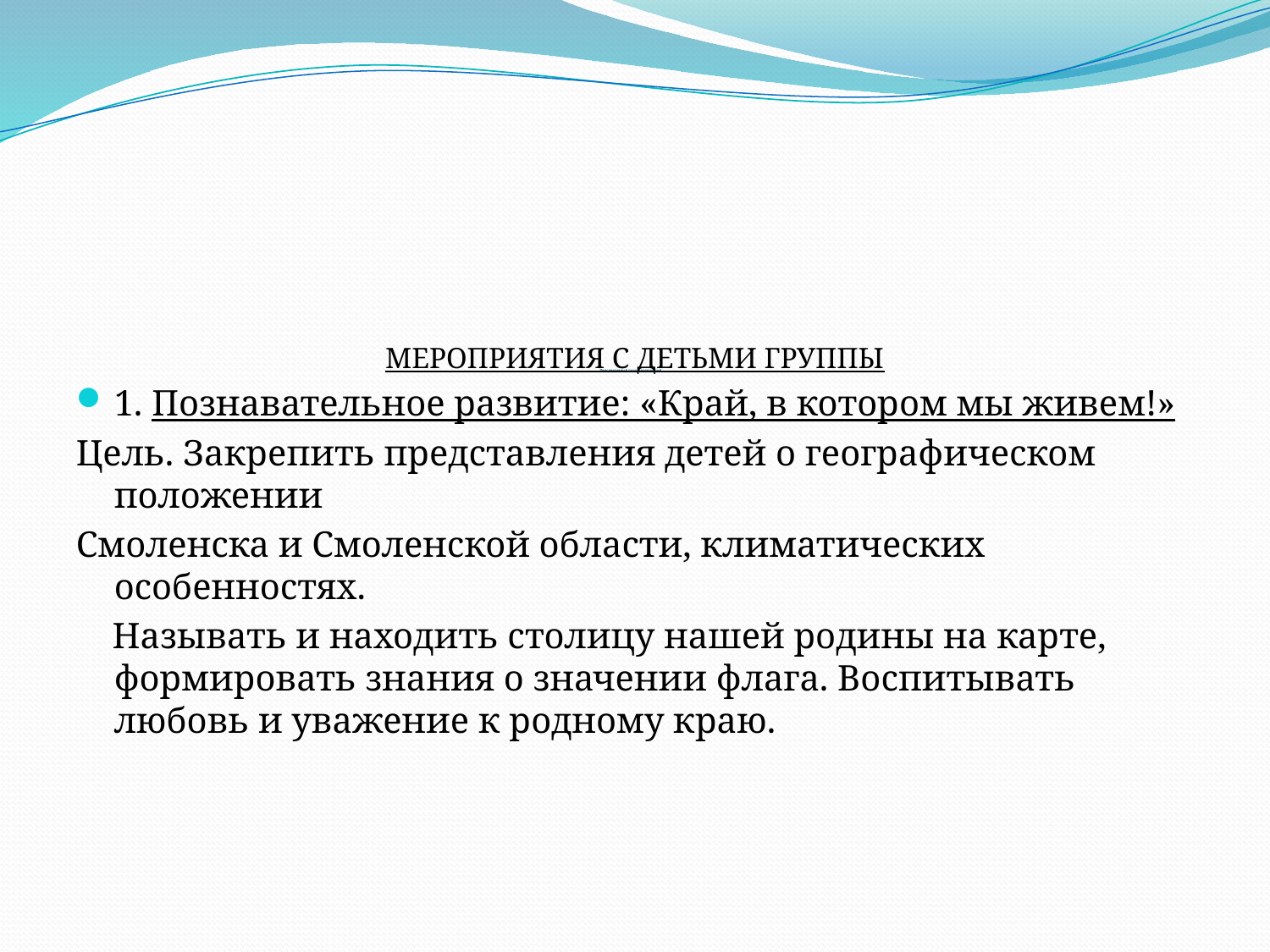

# Перспективный план мероприятий

МЕРОПРИЯТИЯ С ДЕТЬМИ ГРУППЫ
1. Познавательное развитие: «Край, в котором мы живем!»
Цель. Закрепить представления детей о географическом положении
Смоленска и Смоленской области, климатических особенностях.
    Называть и находить столицу нашей родины на карте, формировать знания о значении флага. Воспитывать любовь и уважение к родному краю.